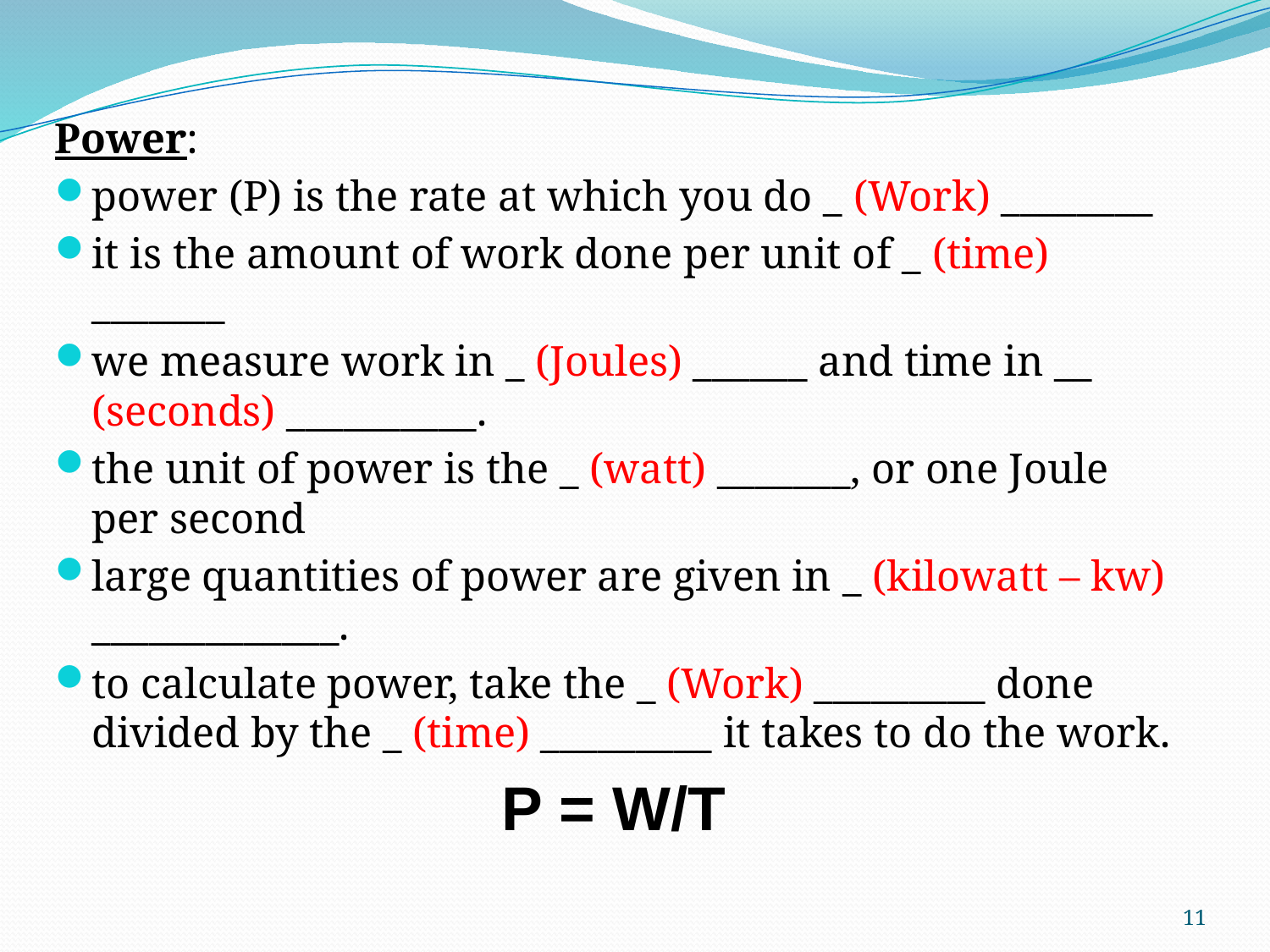

Power:
power (P) is the rate at which you do _ (Work) ________
it is the amount of work done per unit of _ (time) _______
we measure work in _ (Joules) ______ and time in __ (seconds) __________.
the unit of power is the _ (watt) _______, or one Joule per second
large quantities of power are given in _ (kilowatt – kw) _____________.
to calculate power, take the _ (Work) _________ done divided by the _ (time) _________ it takes to do the work.
P = W/T

11